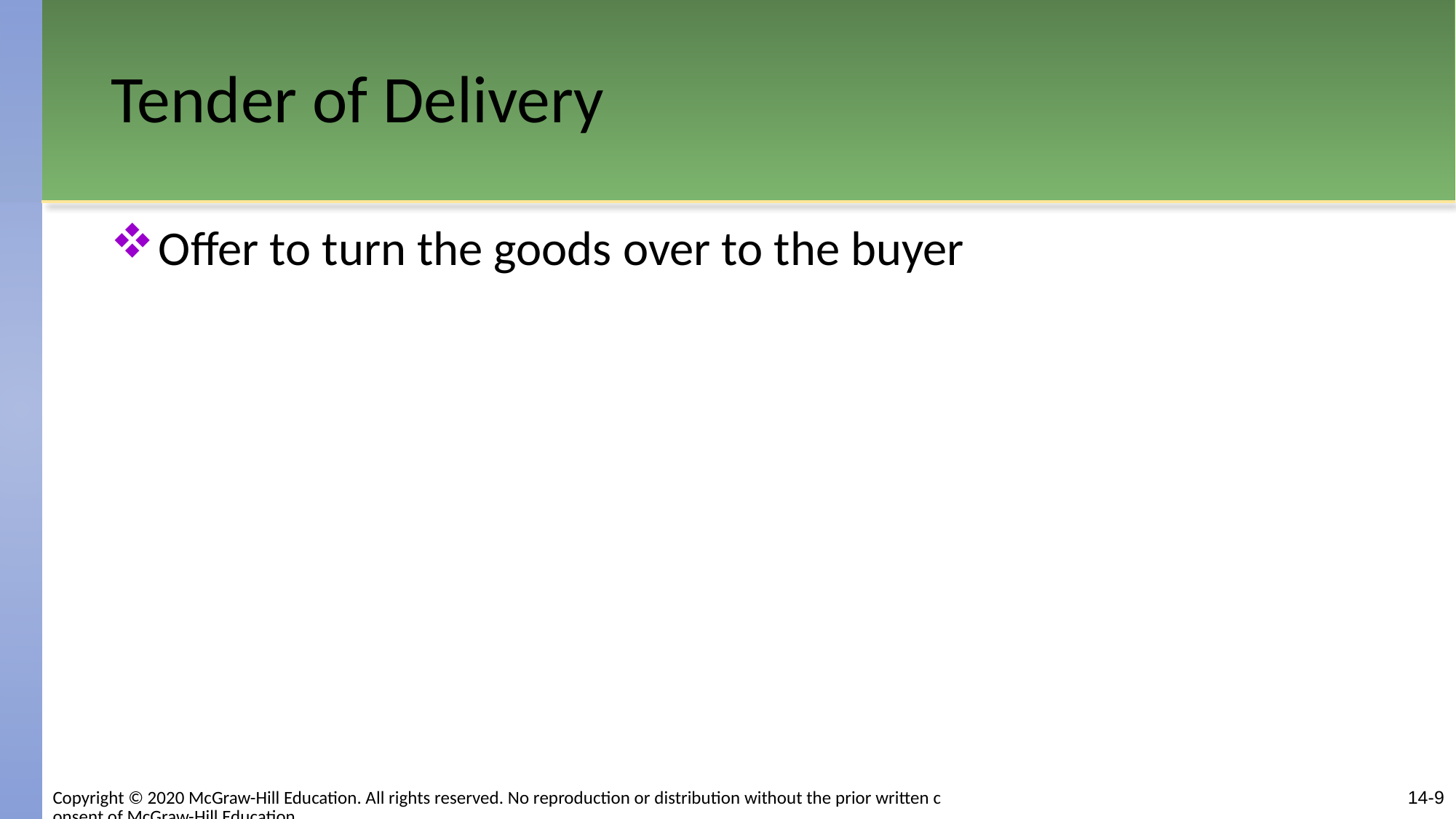

# Tender of Delivery
Offer to turn the goods over to the buyer

Copyright © 2020 McGraw-Hill Education. All rights reserved. No reproduction or distribution without the prior written consent of McGraw-Hill Education.
14-9